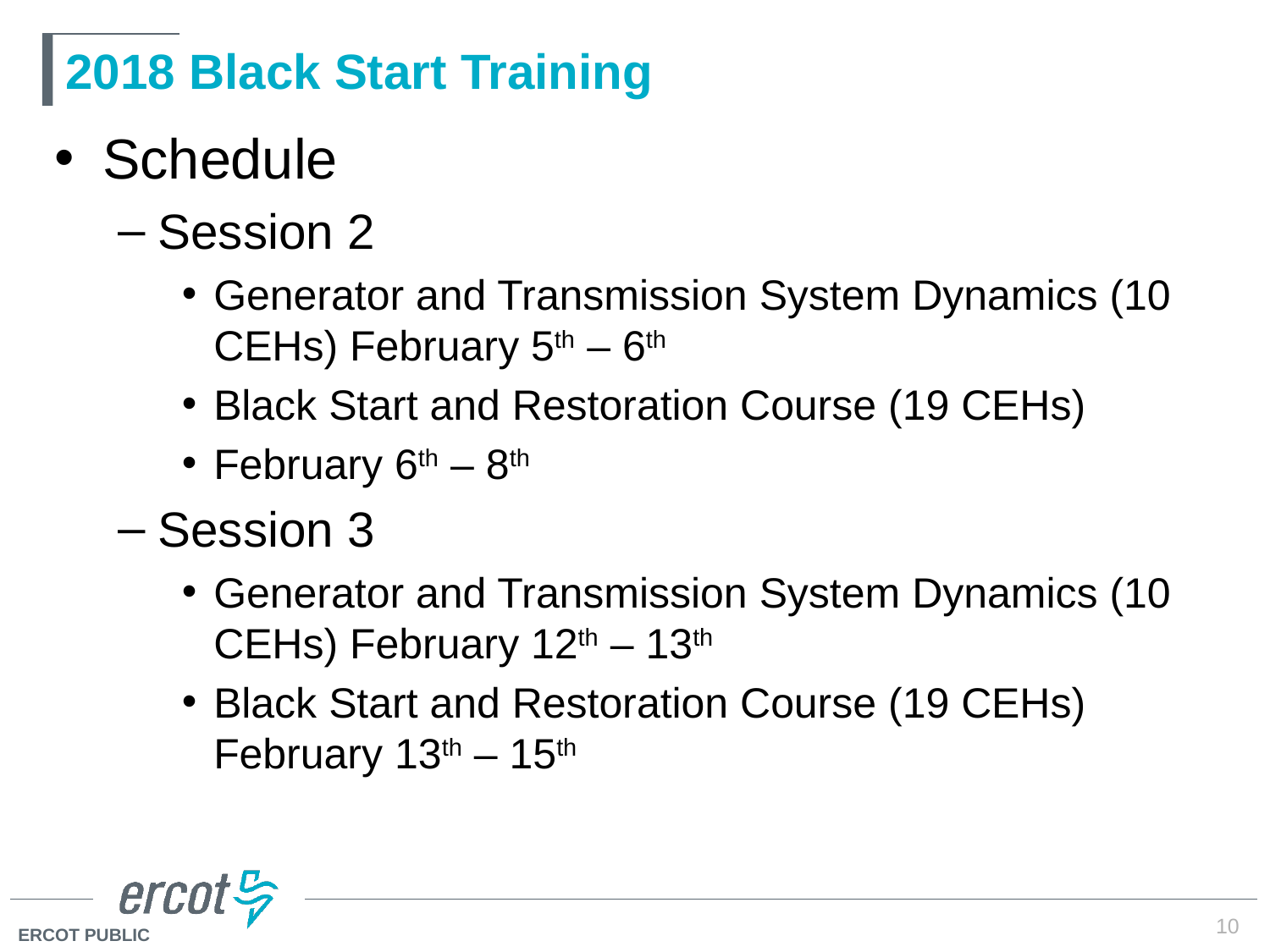

# 2018 Black Start Training
Schedule
Session 2
Generator and Transmission System Dynamics (10 CEHs) February 5th – 6th
Black Start and Restoration Course (19 CEHs)
February 6th – 8th
Session 3
Generator and Transmission System Dynamics (10 CEHs) February 12th – 13th
Black Start and Restoration Course (19 CEHs)  February 13th – 15th
10